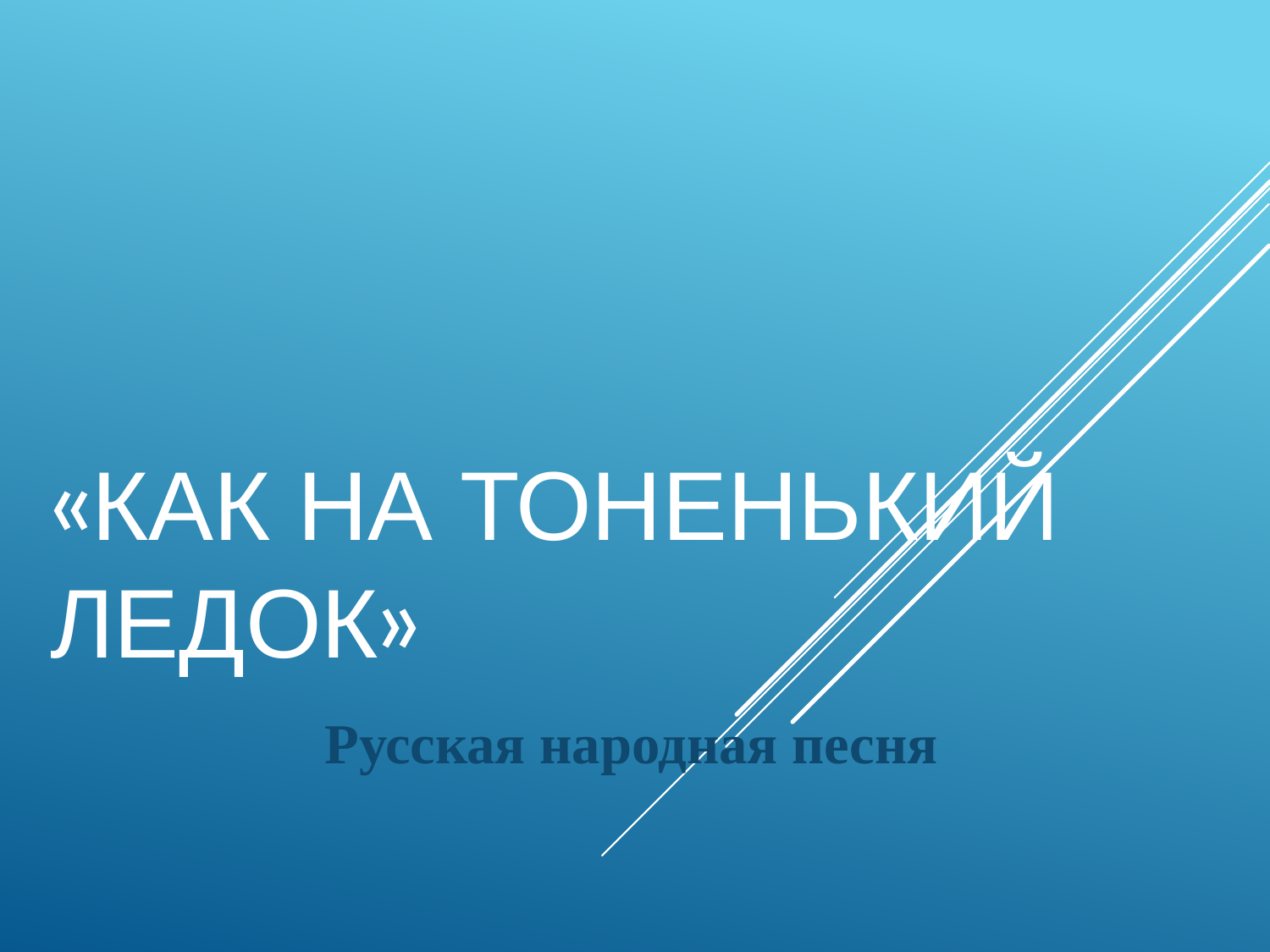

# «Как на тоненький ледок»
Русская народная песня